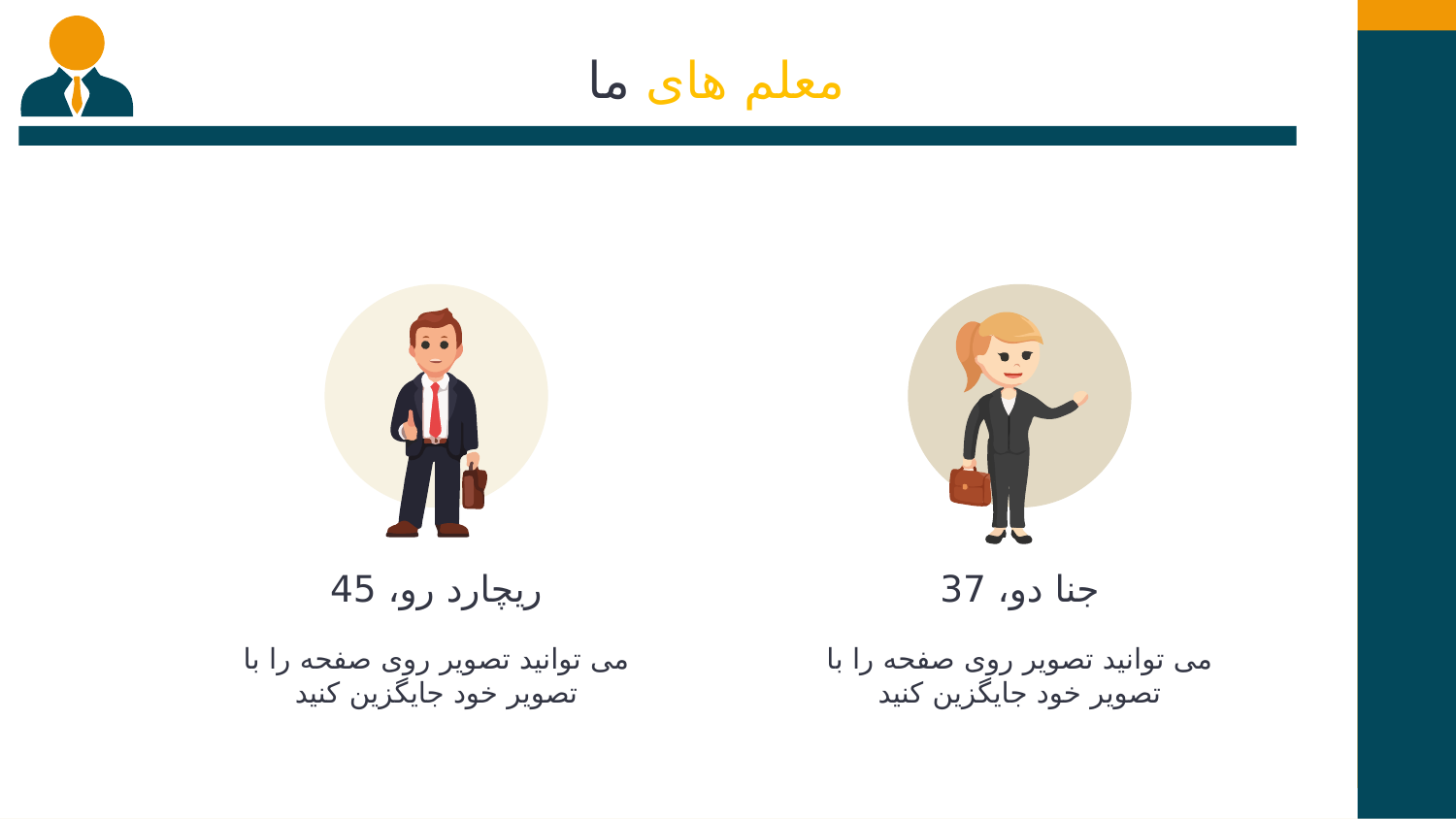

# معلم های ما

ریچارد رو، 45
جنا دو، 37
می توانید تصویر روی صفحه را با تصویر خود جایگزین کنید
می توانید تصویر روی صفحه را با تصویر خود جایگزین کنید